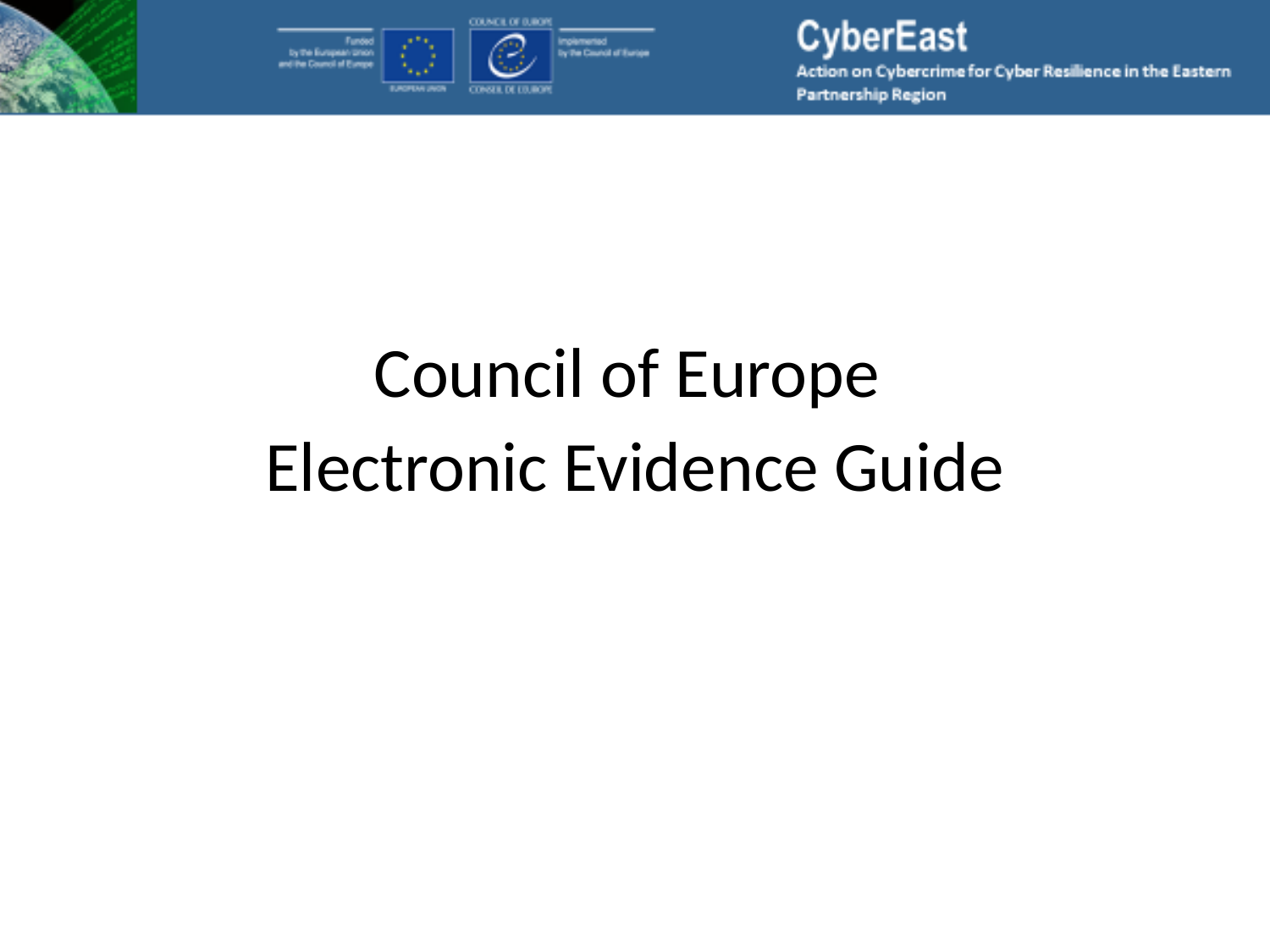

#

Council of Europe
Electronic Evidence Guide